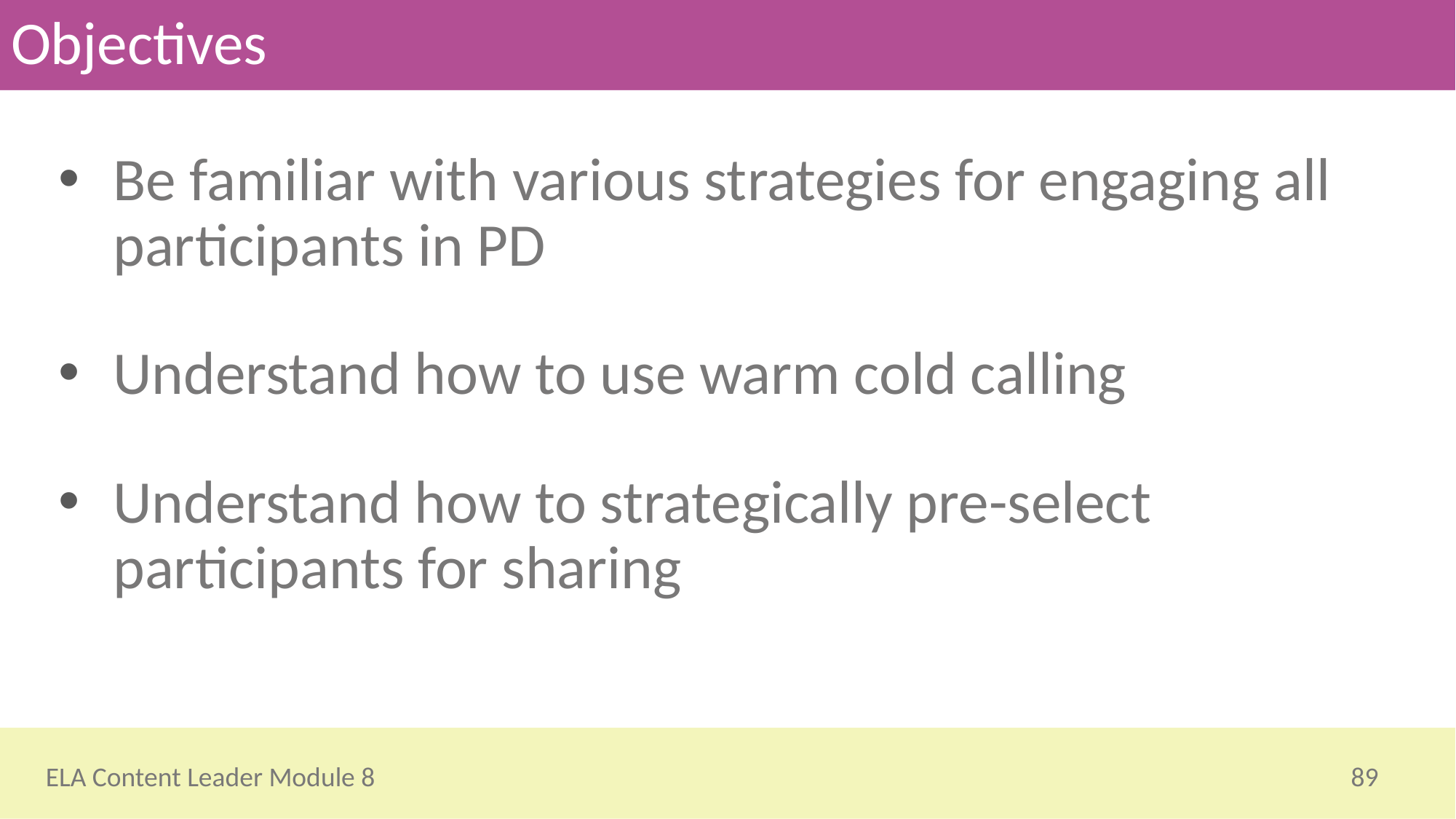

# Objectives
Be familiar with various strategies for engaging all participants in PD

Understand how to use warm cold calling

Understand how to strategically pre-select participants for sharing
89